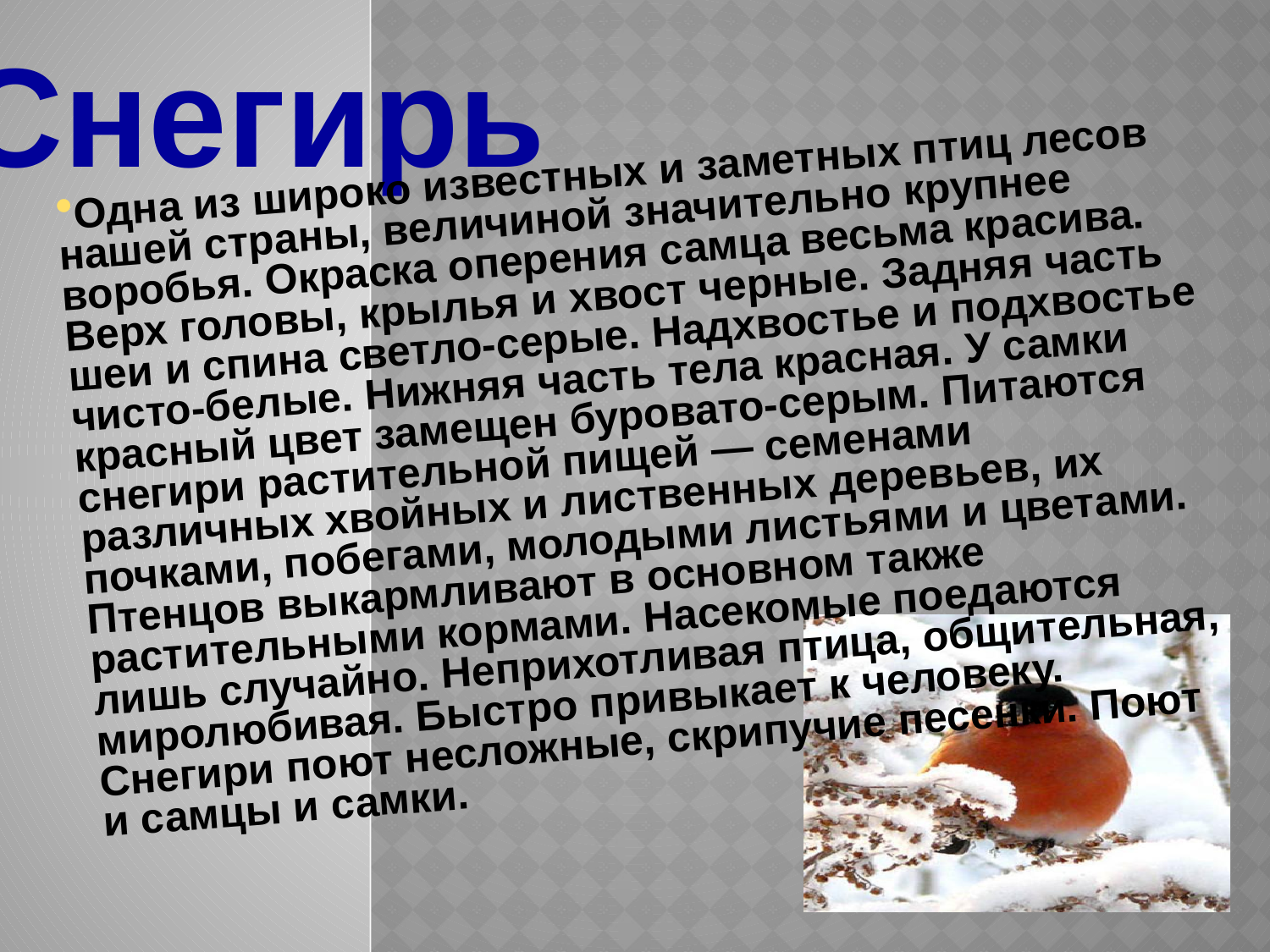

Снегирь
Одна из широко известных и заметных птиц лесов нашей страны, величиной значительно крупнее воробья. Окраска оперения самца весьма красива. Верх головы, крылья и хвост черные. Задняя часть шеи и спина светло-серые. Надхвостье и подхвостье чисто-белые. Нижняя часть тела красная. У самки красный цвет замещен буровато-серым. Питаются снегири растительной пищей — семенами различных хвойных и лиственных деревьев, их почками, побегами, молодыми листьями и цветами. Птенцов выкармливают в основном также растительными кормами. Насекомые поедаются лишь случайно. Неприхотливая птица, общительная, миролюбивая. Быстро привыкает к человеку. Снегири поют несложные, скрипучие песенки. Поют и самцы и самки.